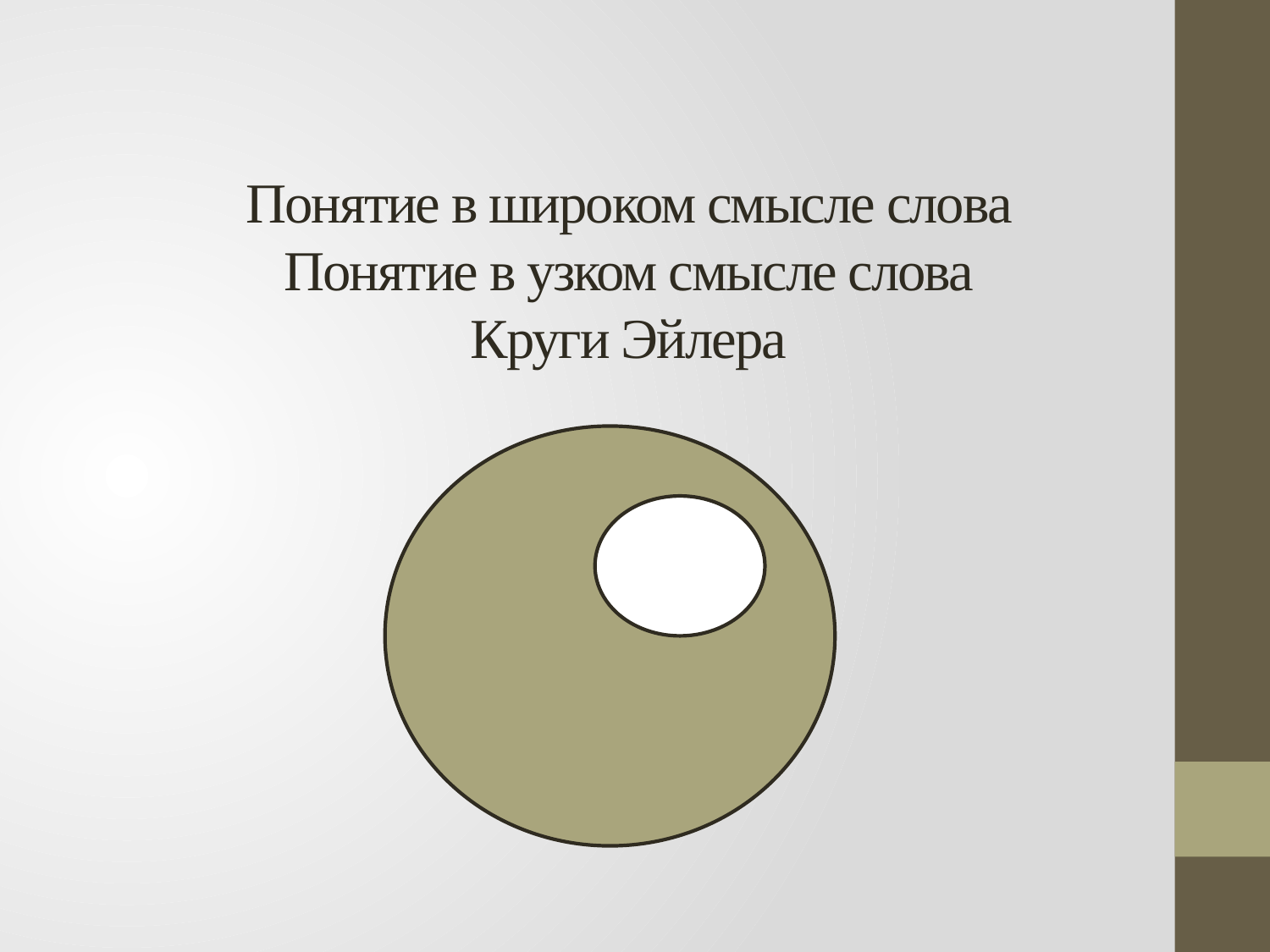

# Понятие в широком смысле слова Понятие в узком смысле слова Круги Эйлера